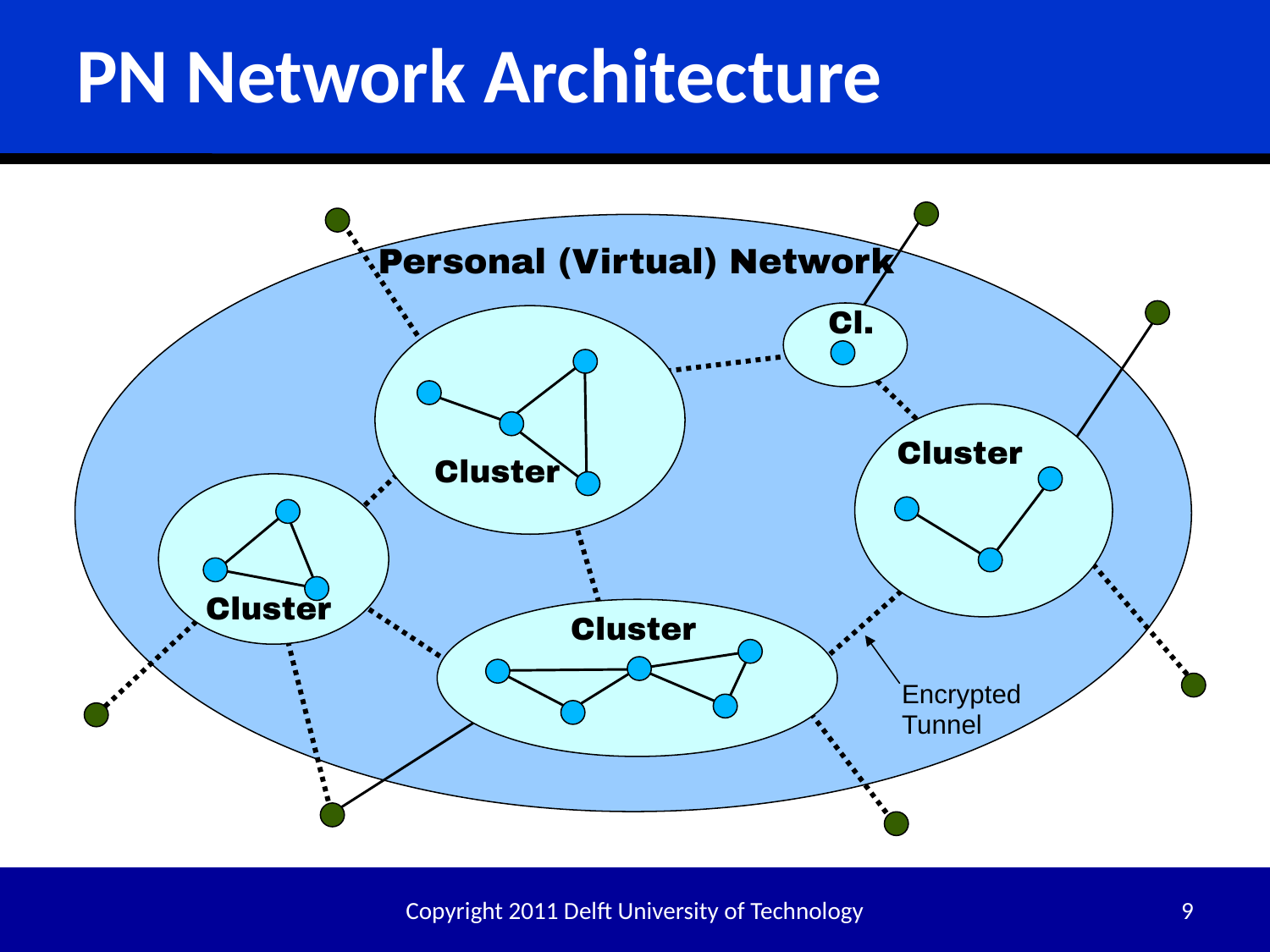

# PN Network Architecture

Personal (Virtual) Network

Cl.

Cluster

Cluster

Cluster

Cluster

Encrypted
Tunnel

Copyright 2011 Delft University of Technology
9